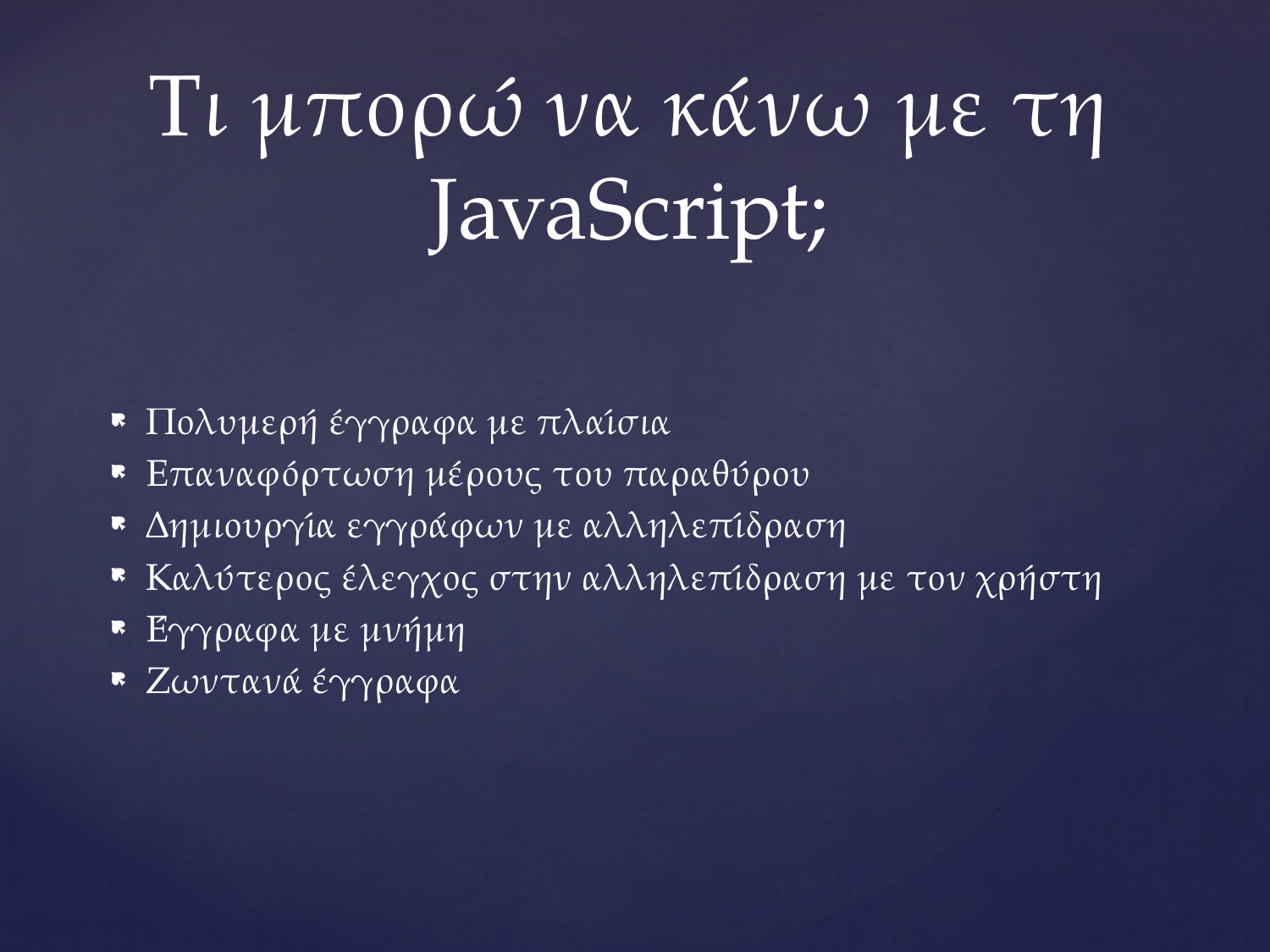

# Τι μπορώ να κάνω με τη JavaScript;
Πολυμερή έγγραφα με πλαίσια
Επαναφόρτωση μέρους του παραθύρου
Δημιουργία εγγράφων με αλληλεπίδραση
Καλύτερος έλεγχος στην αλληλεπίδραση με τον χρήστη
Έγγραφα με μνήμη
Ζωντανά έγγραφα